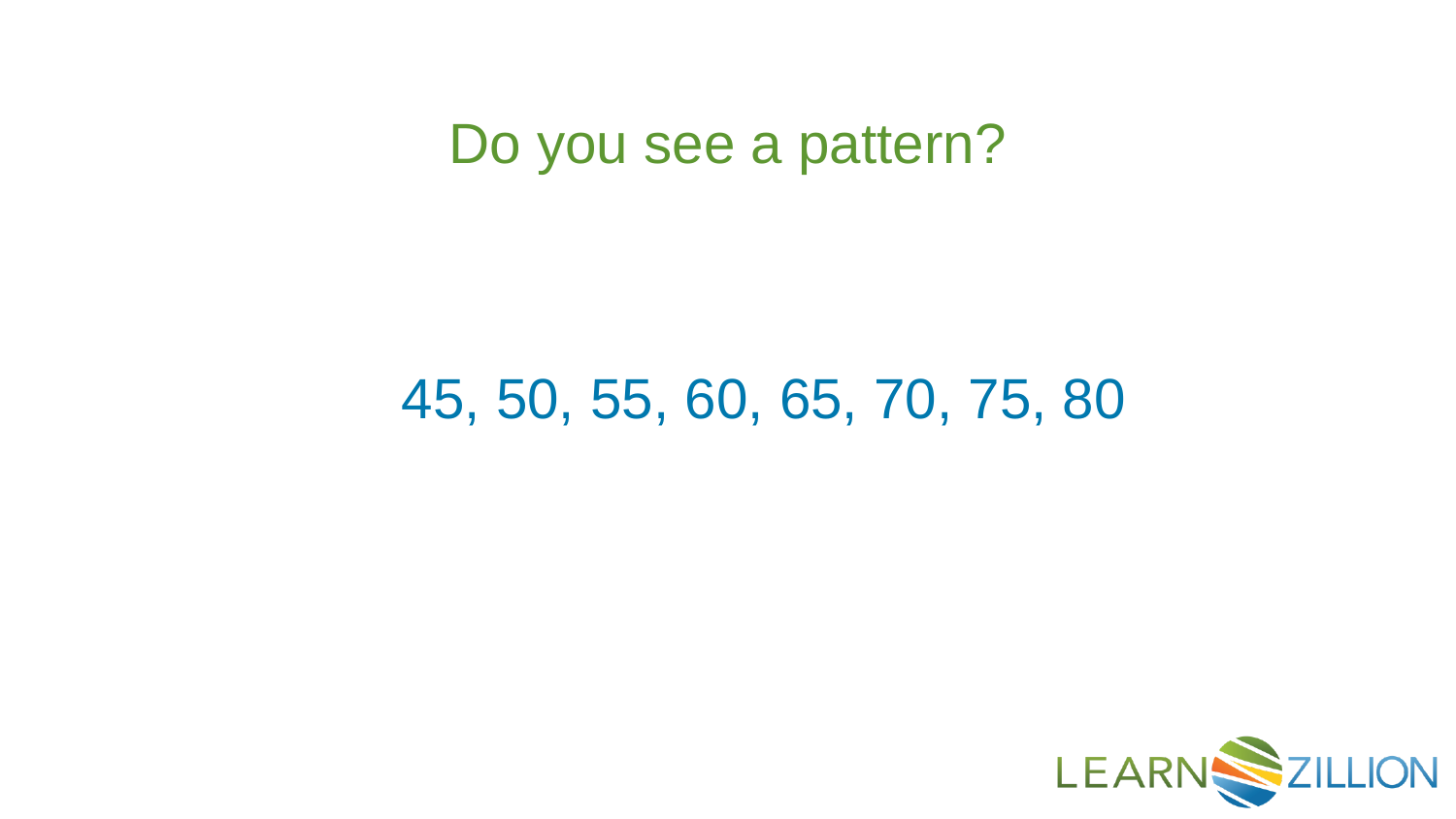

Do you see a pattern?
45, 50, 55, 60, 65, 70, 75, 80